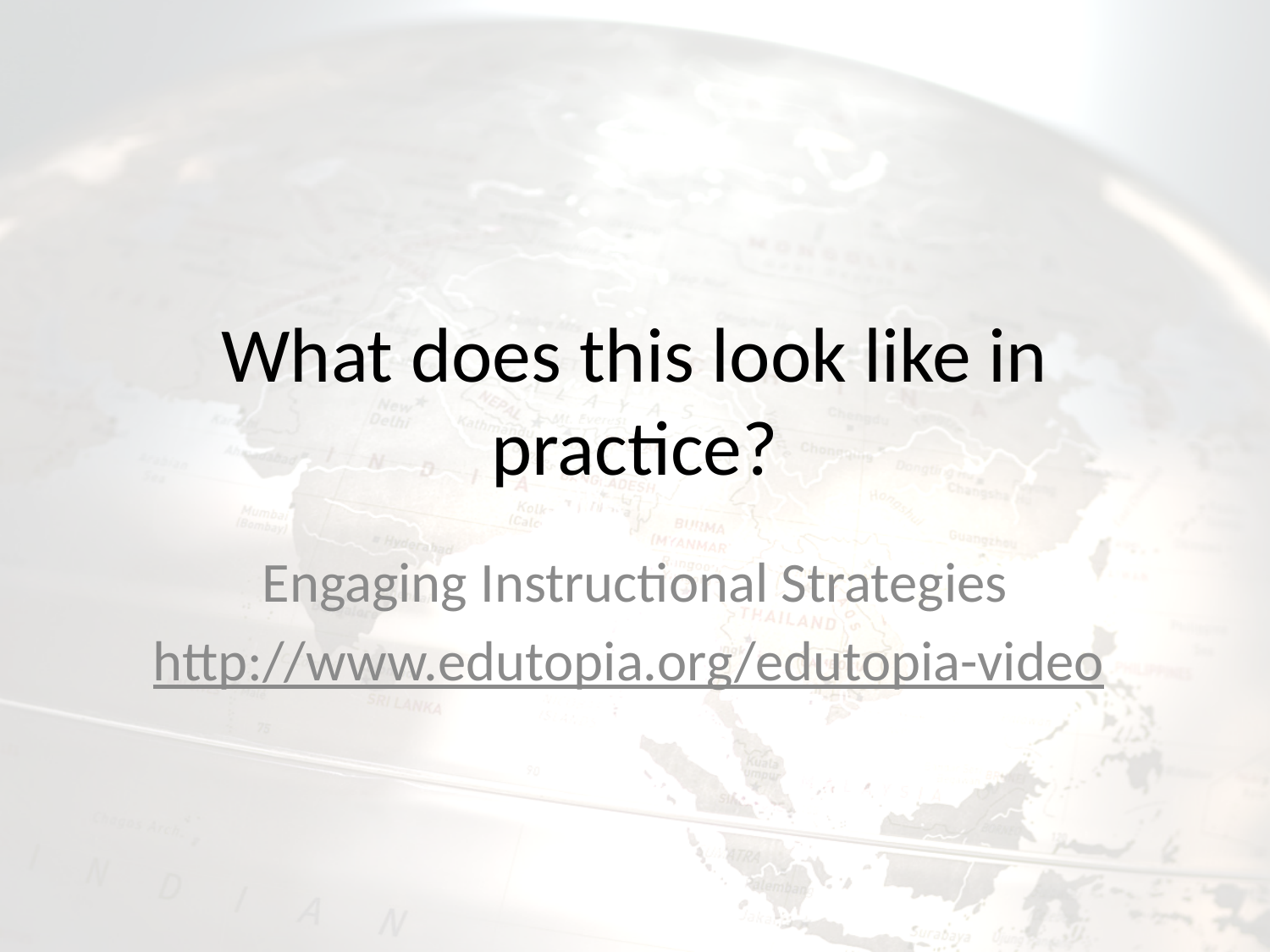

# What does this look like in practice?
Engaging Instructional Strategies
http://www.edutopia.org/edutopia-video